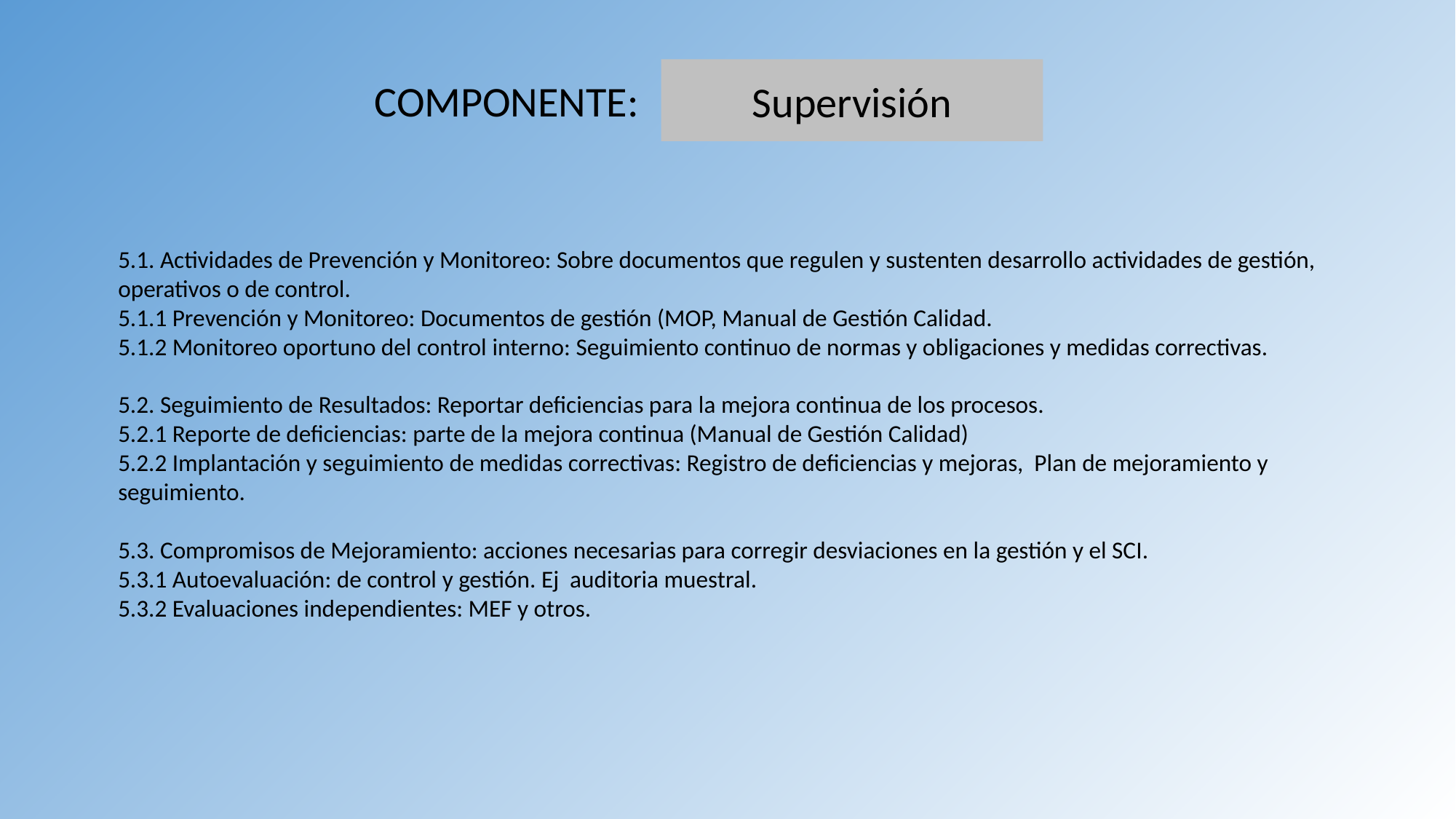

Supervisión
COMPONENTE:
5.1. Actividades de Prevención y Monitoreo: Sobre documentos que regulen y sustenten desarrollo actividades de gestión, operativos o de control.
5.1.1 Prevención y Monitoreo: Documentos de gestión (MOP, Manual de Gestión Calidad.
5.1.2 Monitoreo oportuno del control interno: Seguimiento continuo de normas y obligaciones y medidas correctivas.

5.2. Seguimiento de Resultados: Reportar deficiencias para la mejora continua de los procesos.
5.2.1 Reporte de deficiencias: parte de la mejora continua (Manual de Gestión Calidad)
5.2.2 Implantación y seguimiento de medidas correctivas: Registro de deficiencias y mejoras,  Plan de mejoramiento y seguimiento.

5.3. Compromisos de Mejoramiento: acciones necesarias para corregir desviaciones en la gestión y el SCI.
5.3.1 Autoevaluación: de control y gestión. Ej  auditoria muestral.
5.3.2 Evaluaciones independientes: MEF y otros.